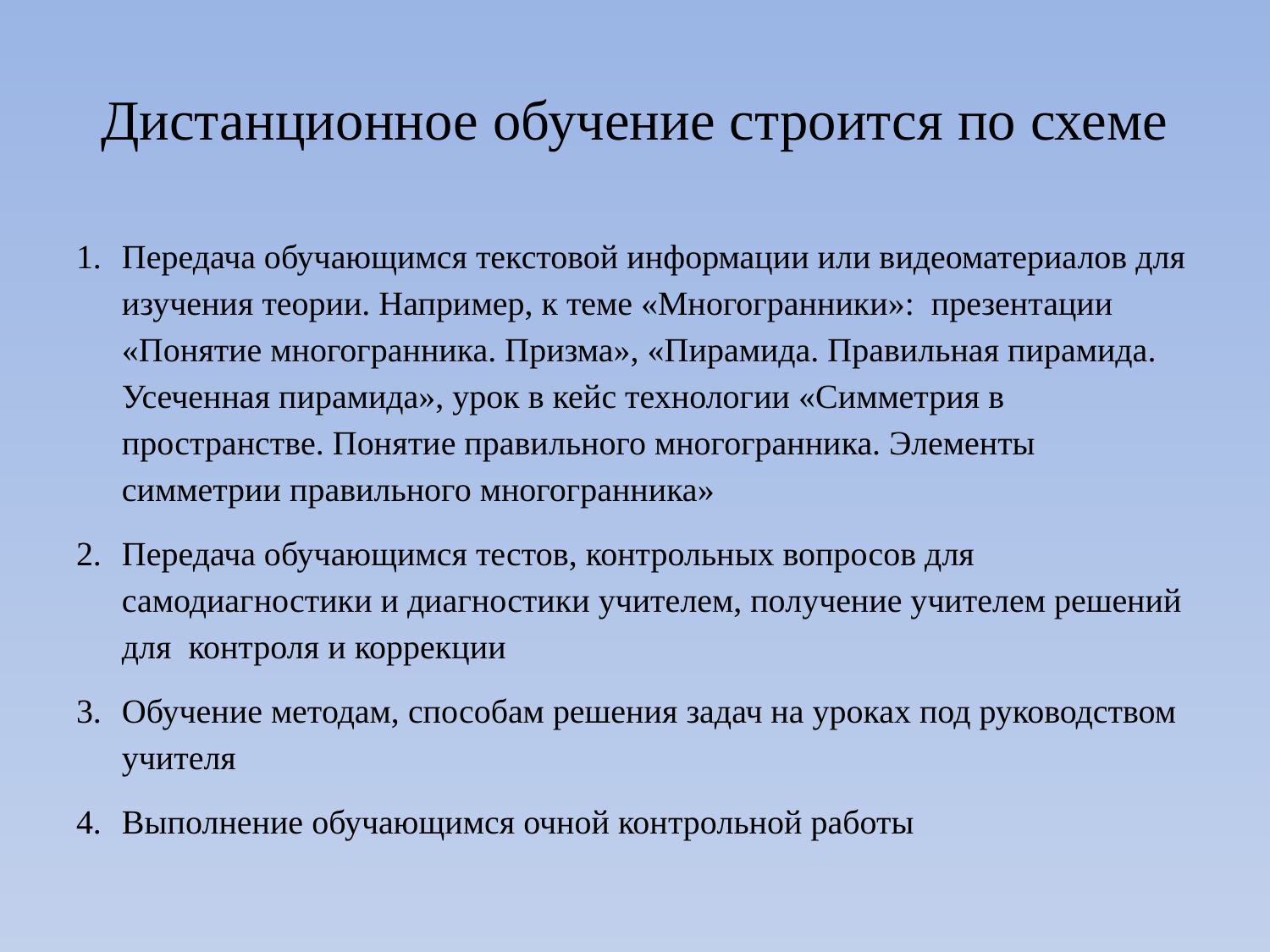

# Дистанционное обучение строится по схеме
Передача обучающимся текстовой информации или видеоматериалов для изучения теории. Например, к теме «Многогранники»:  презентации «Понятие многогранника. Призма», «Пирамида. Правильная пирамида. Усеченная пирамида», урок в кейс технологии «Симметрия в пространстве. Понятие правильного многогранника. Элементы симметрии правильного многогранника»
Передача обучающимся тестов, контрольных вопросов для самодиагностики и диагностики учителем, получение учителем решений для  контроля и коррекции
Обучение методам, способам решения задач на уроках под руководством учителя
Выполнение обучающимся очной контрольной работы